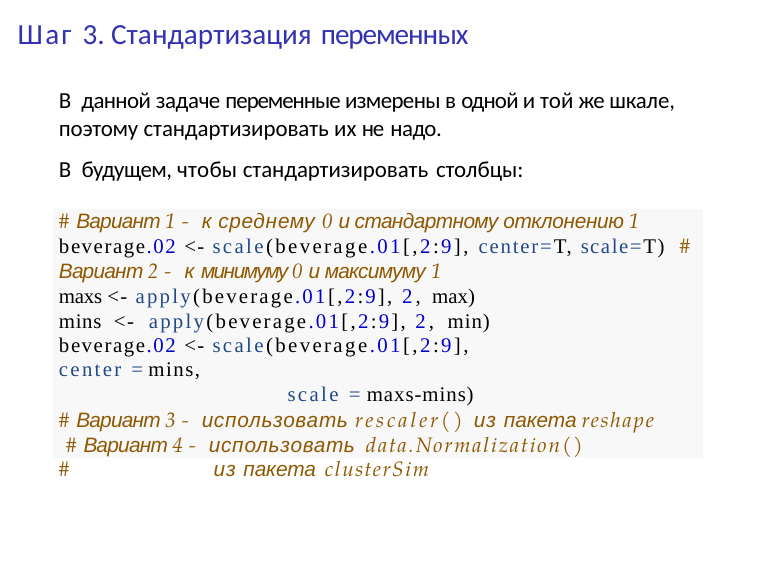

# Шаг 3. Стандартизация переменных
В данной задаче переменные измерены в одной и той же шкале,  поэтому стандартизировать их не надо.
В будущем, чтобы стандартизировать столбцы:

# Вариант 1 - к среднему 0 и стандартному отклонению 1  beverage.02 <- scale(beverage.01[,2:9], center=T, scale=T)  # Вариант 2 - к минимуму 0 и максимуму 1
maxs <- apply(beverage.01[,2:9], 2, max)  mins  <-  apply(beverage.01[,2:9], 2, min)
beverage.02 <- scale(beverage.01[,2:9], center = mins,
scale = maxs-mins)
# Вариант 3 - использовать rescaler() из пакета reshape  # Вариант 4 - использовать data.Normalization()
#	из пакета clusterSim